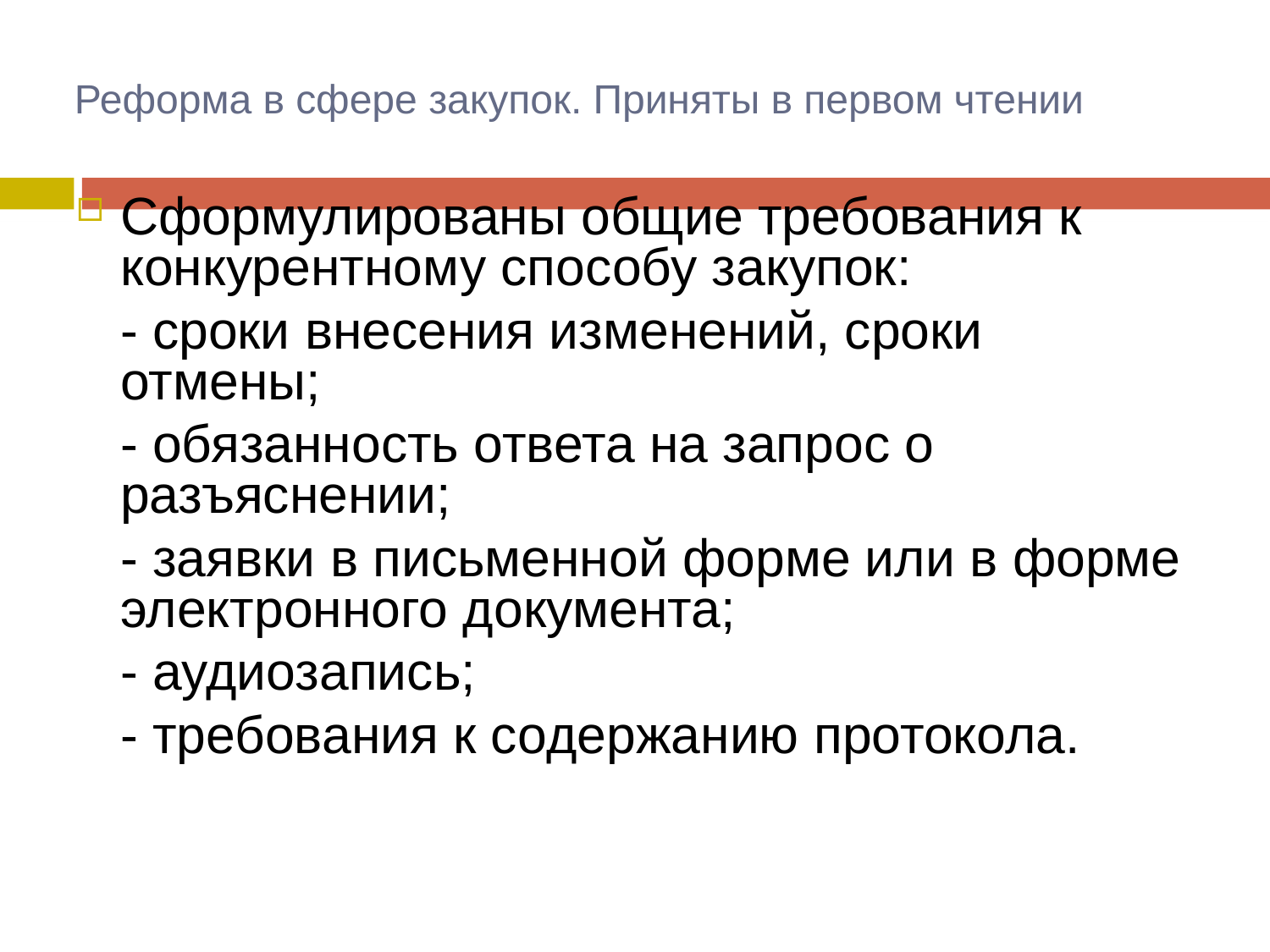

# Реформа в сфере закупок. Приняты в первом чтении
Сформулированы общие требования к конкурентному способу закупок:
	- сроки внесения изменений, сроки отмены;
	- обязанность ответа на запрос о разъяснении;
	- заявки в письменной форме или в форме электронного документа;
	- аудиозапись;
	- требования к содержанию протокола.